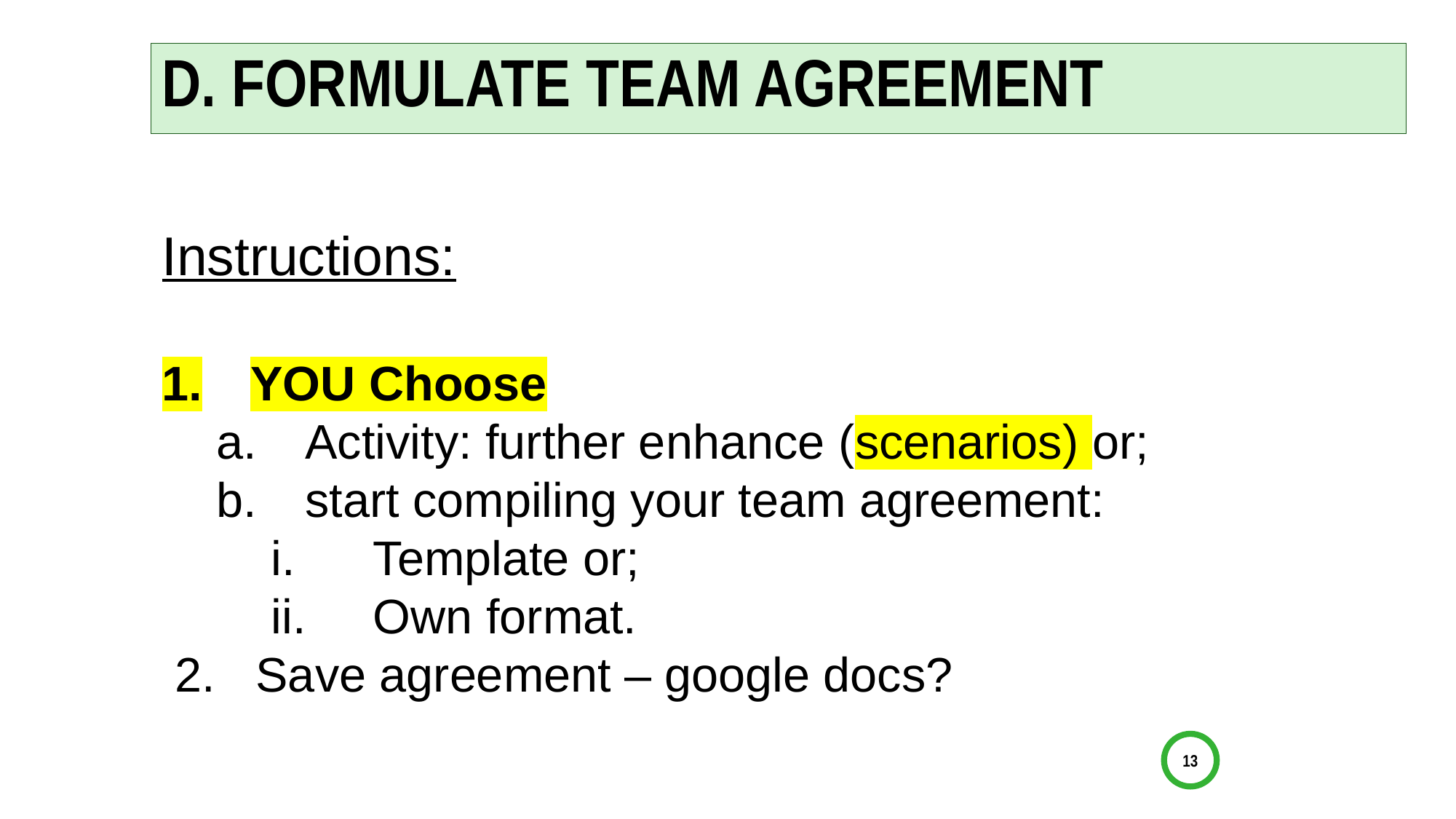

# D. Formulate Team agreement
Instructions:

YOU Choose
Activity: further enhance (scenarios) or;
start compiling your team agreement:
Template or;
Own format.
 2.   Save agreement – google docs?
13